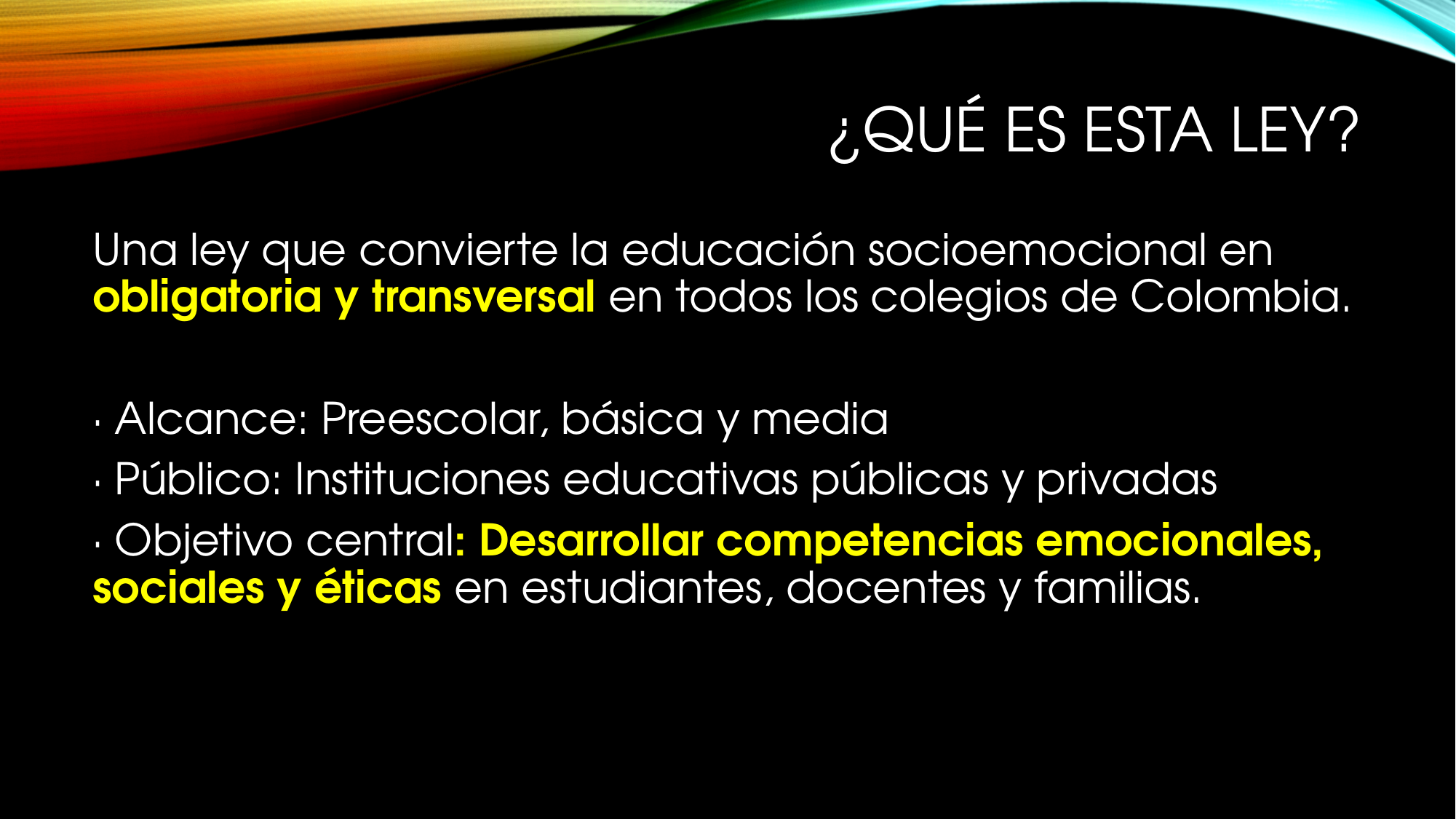

# ¿Qué es esta ley?
Una ley que convierte la educación socioemocional en obligatoria y transversal en todos los colegios de Colombia.

· Alcance: Preescolar, básica y media
· Público: Instituciones educativas públicas y privadas
· Objetivo central: Desarrollar competencias emocionales, sociales y éticas en estudiantes, docentes y familias.